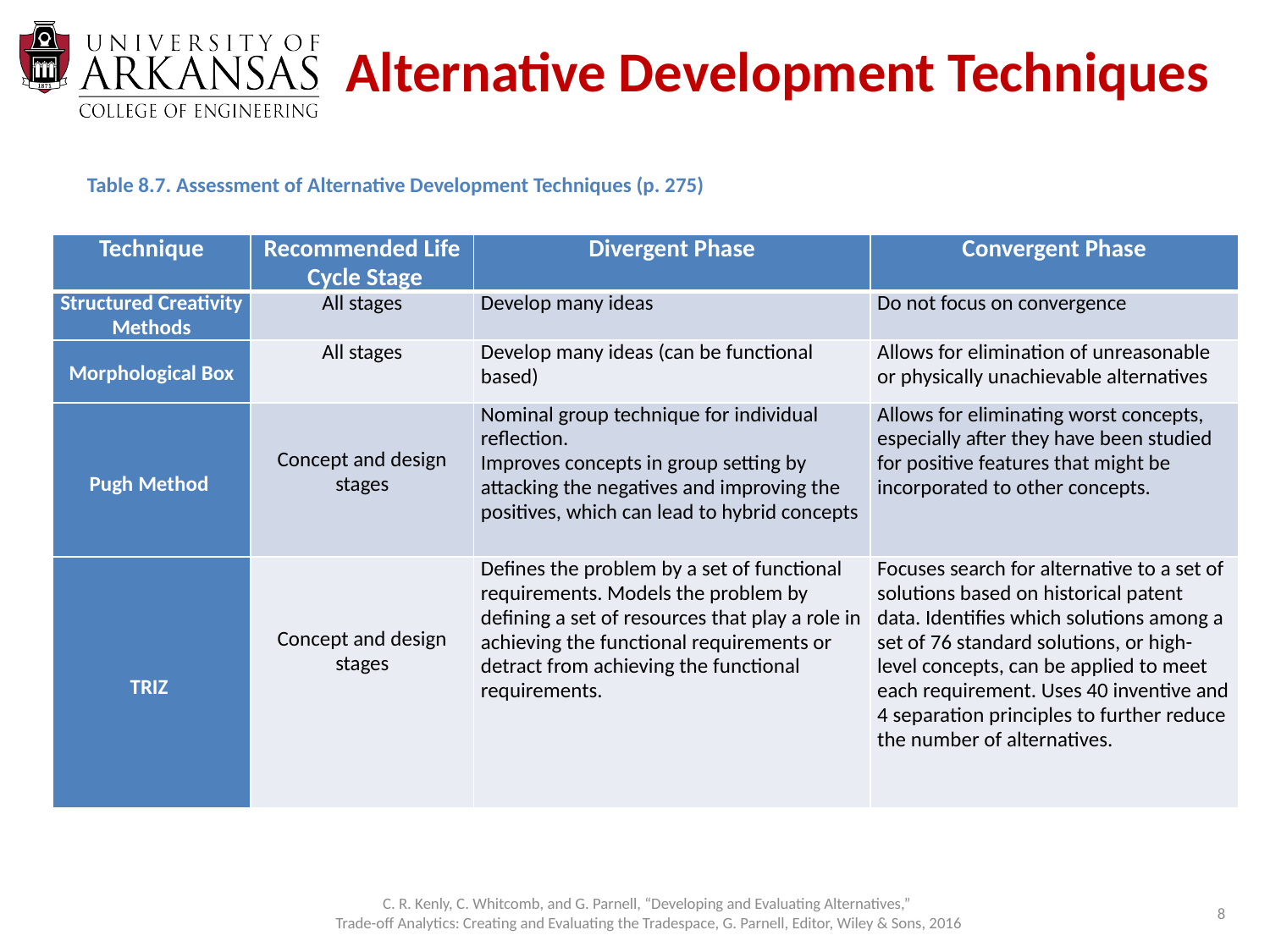

# Alternative Development Techniques
Table 8.7. Assessment of Alternative Development Techniques (p. 275)
| Technique | Recommended Life Cycle Stage | Divergent Phase | Convergent Phase |
| --- | --- | --- | --- |
| Structured Creativity Methods | All stages | Develop many ideas | Do not focus on convergence |
| Morphological Box | All stages | Develop many ideas (can be functional based) | Allows for elimination of unreasonable or physically unachievable alternatives |
| Pugh Method | Concept and design stages | Nominal group technique for individual reflection. Improves concepts in group setting by attacking the negatives and improving the positives, which can lead to hybrid concepts | Allows for eliminating worst concepts, especially after they have been studied for positive features that might be incorporated to other concepts. |
| TRIZ | Concept and design stages | Defines the problem by a set of functional requirements. Models the problem by defining a set of resources that play a role in achieving the functional requirements or detract from achieving the functional requirements. | Focuses search for alternative to a set of solutions based on historical patent data. Identifies which solutions among a set of 76 standard solutions, or high-level concepts, can be applied to meet each requirement. Uses 40 inventive and 4 separation principles to further reduce the number of alternatives. |
8
C. R. Kenly, C. Whitcomb, and G. Parnell, “Developing and Evaluating Alternatives,”
Trade-off Analytics: Creating and Evaluating the Tradespace, G. Parnell, Editor, Wiley & Sons, 2016